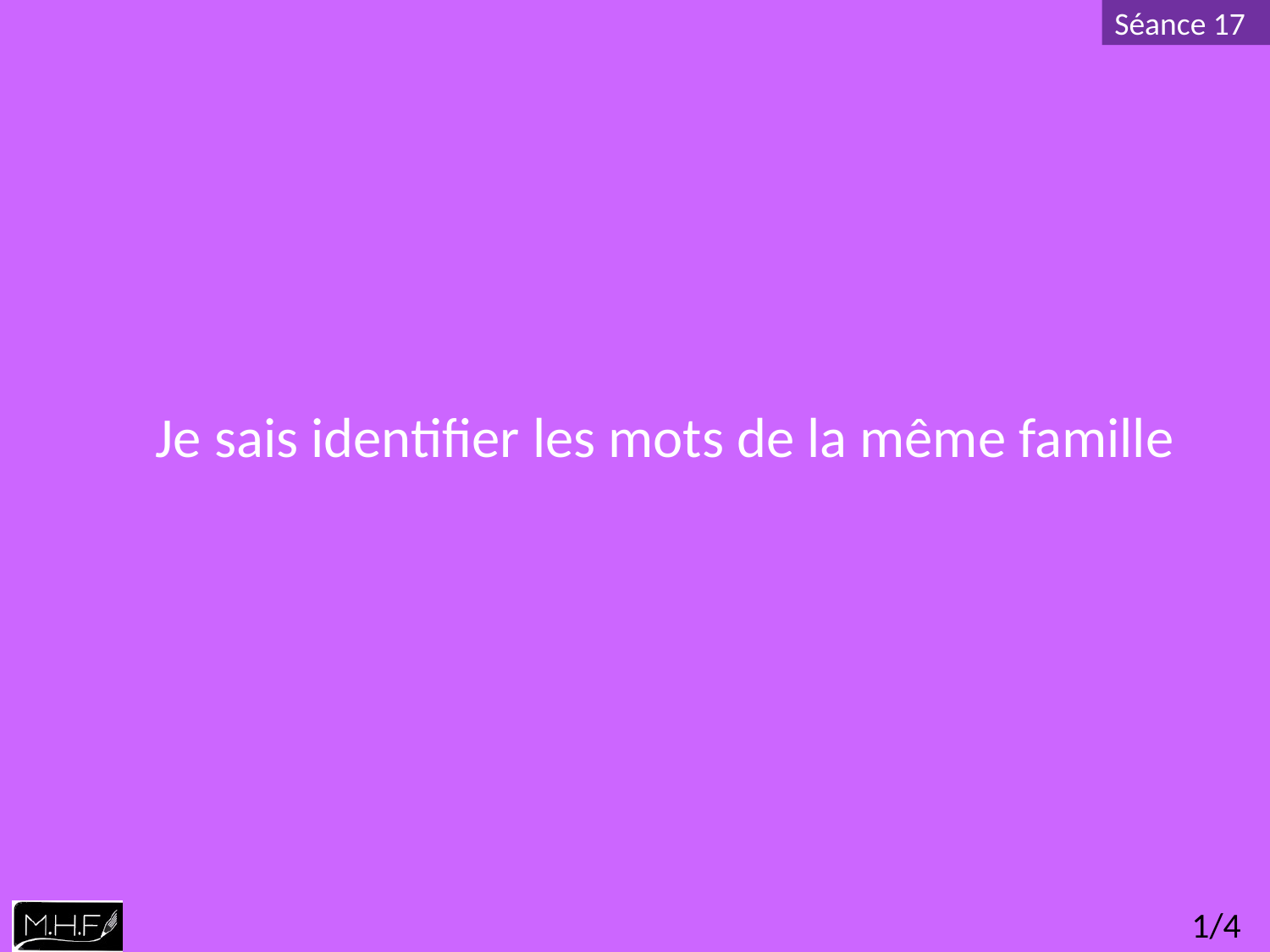

Je sais identifier les mots de la même famille
1/4